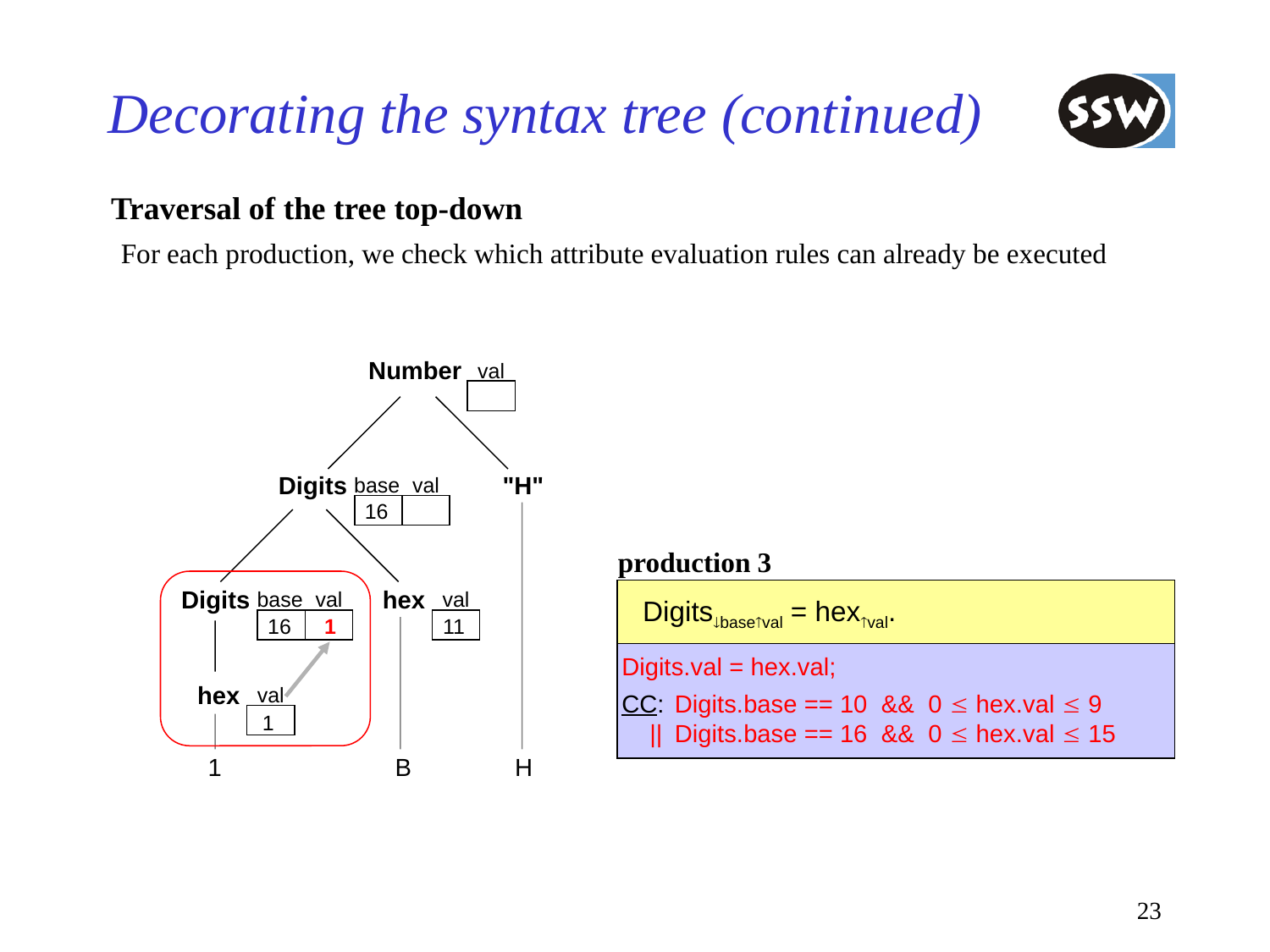

# Decorating the syntax tree (continued)
Traversal of the tree top-down
For each production, we check which attribute evaluation rules can already be executed
Number
val

Digits
"H"
base
val

16

production 3

Digits
hex

base
val
val
Digits↓base↑val = hex↑val.

16
1
11

Digits.val = hex.val;
CC:	Digits.base == 10  &&  0 ≤ hex.val ≤ 9
    ||	Digits.base == 16  &&  0 ≤ hex.val ≤ 15
hex
val

1

1
B
H
23